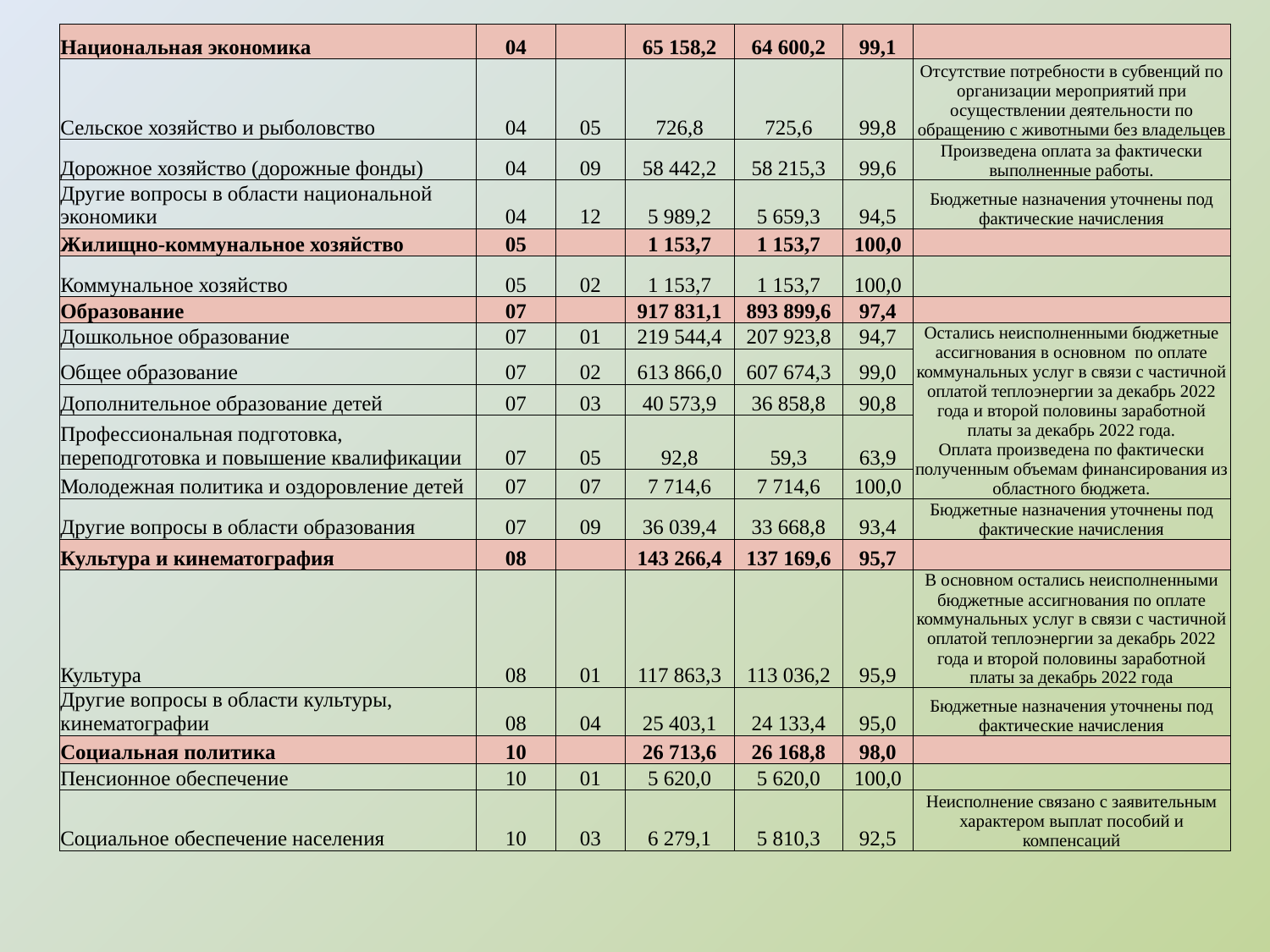

| Национальная экономика | 04 |  | 65 158,2 | 64 600,2 | 99,1 |  |
| --- | --- | --- | --- | --- | --- | --- |
| Сельское хозяйство и рыболовство | 04 | 05 | 726,8 | 725,6 | 99,8 | Отсутствие потребности в субвенций по организации мероприятий при осуществлении деятельности по обращению с животными без владельцев |
| Дорожное хозяйство (дорожные фонды) | 04 | 09 | 58 442,2 | 58 215,3 | 99,6 | Произведена оплата за фактически выполненные работы. |
| Другие вопросы в области национальной экономики | 04 | 12 | 5 989,2 | 5 659,3 | 94,5 | Бюджетные назначения уточнены под фактические начисления |
| Жилищно-коммунальное хозяйство | 05 |  | 1 153,7 | 1 153,7 | 100,0 |  |
| Коммунальное хозяйство | 05 | 02 | 1 153,7 | 1 153,7 | 100,0 |  |
| Образование | 07 |  | 917 831,1 | 893 899,6 | 97,4 |  |
| Дошкольное образование | 07 | 01 | 219 544,4 | 207 923,8 | 94,7 | Остались неисполненными бюджетные ассигнования в основном по оплате коммунальных услуг в связи с частичной оплатой теплоэнергии за декабрь 2022 года и второй половины заработной платы за декабрь 2022 года. Оплата произведена по фактически полученным объемам финансирования из областного бюджета. |
| Общее образование | 07 | 02 | 613 866,0 | 607 674,3 | 99,0 |  |
| Дополнительное образование детей | 07 | 03 | 40 573,9 | 36 858,8 | 90,8 |  |
| Профессиональная подготовка, переподготовка и повышение квалификации | 07 | 05 | 92,8 | 59,3 | 63,9 |  |
| Молодежная политика и оздоровление детей | 07 | 07 | 7 714,6 | 7 714,6 | 100,0 |  |
| Другие вопросы в области образования | 07 | 09 | 36 039,4 | 33 668,8 | 93,4 | Бюджетные назначения уточнены под фактические начисления |
| Культура и кинематография | 08 |  | 143 266,4 | 137 169,6 | 95,7 |  |
| Культура | 08 | 01 | 117 863,3 | 113 036,2 | 95,9 | В основном остались неисполненными бюджетные ассигнования по оплате коммунальных услуг в связи с частичной оплатой теплоэнергии за декабрь 2022 года и второй половины заработной платы за декабрь 2022 года |
| Другие вопросы в области культуры, кинематографии | 08 | 04 | 25 403,1 | 24 133,4 | 95,0 | Бюджетные назначения уточнены под фактические начисления |
| Социальная политика | 10 |  | 26 713,6 | 26 168,8 | 98,0 |  |
| Пенсионное обеспечение | 10 | 01 | 5 620,0 | 5 620,0 | 100,0 |  |
| Социальное обеспечение населения | 10 | 03 | 6 279,1 | 5 810,3 | 92,5 | Неисполнение связано с заявительным характером выплат пособий и компенсаций |